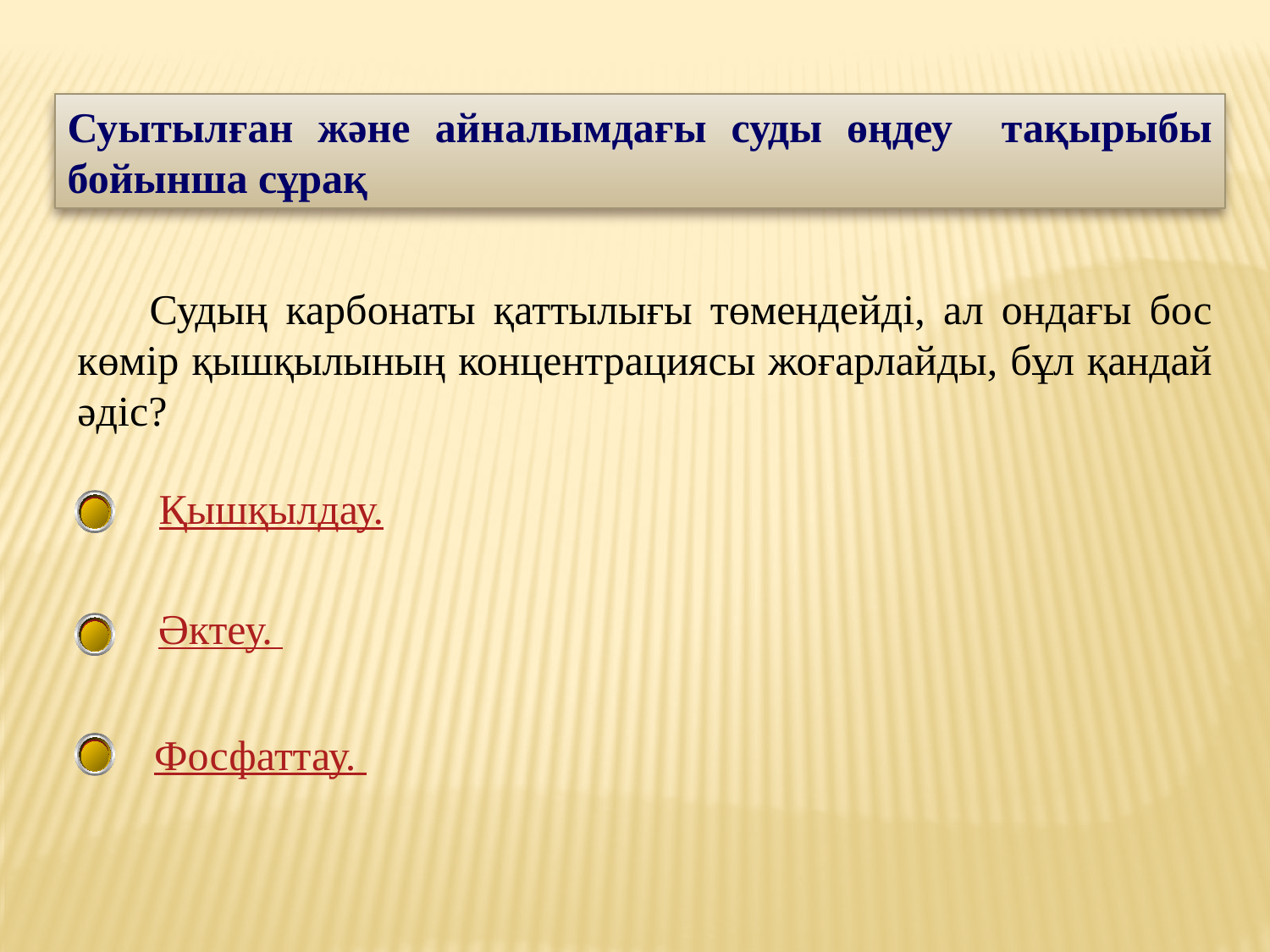

Суытылған және айналымдағы суды өңдеу  тақырыбы бойынша сұрақ
    Судың карбонаты қаттылығы төмендейді, ал ондағы бос көмір қышқылының концентрациясы жоғарлайды, бұл қандай әдіс?
Қышқылдау.

Әктеу.

Фосфаттау.